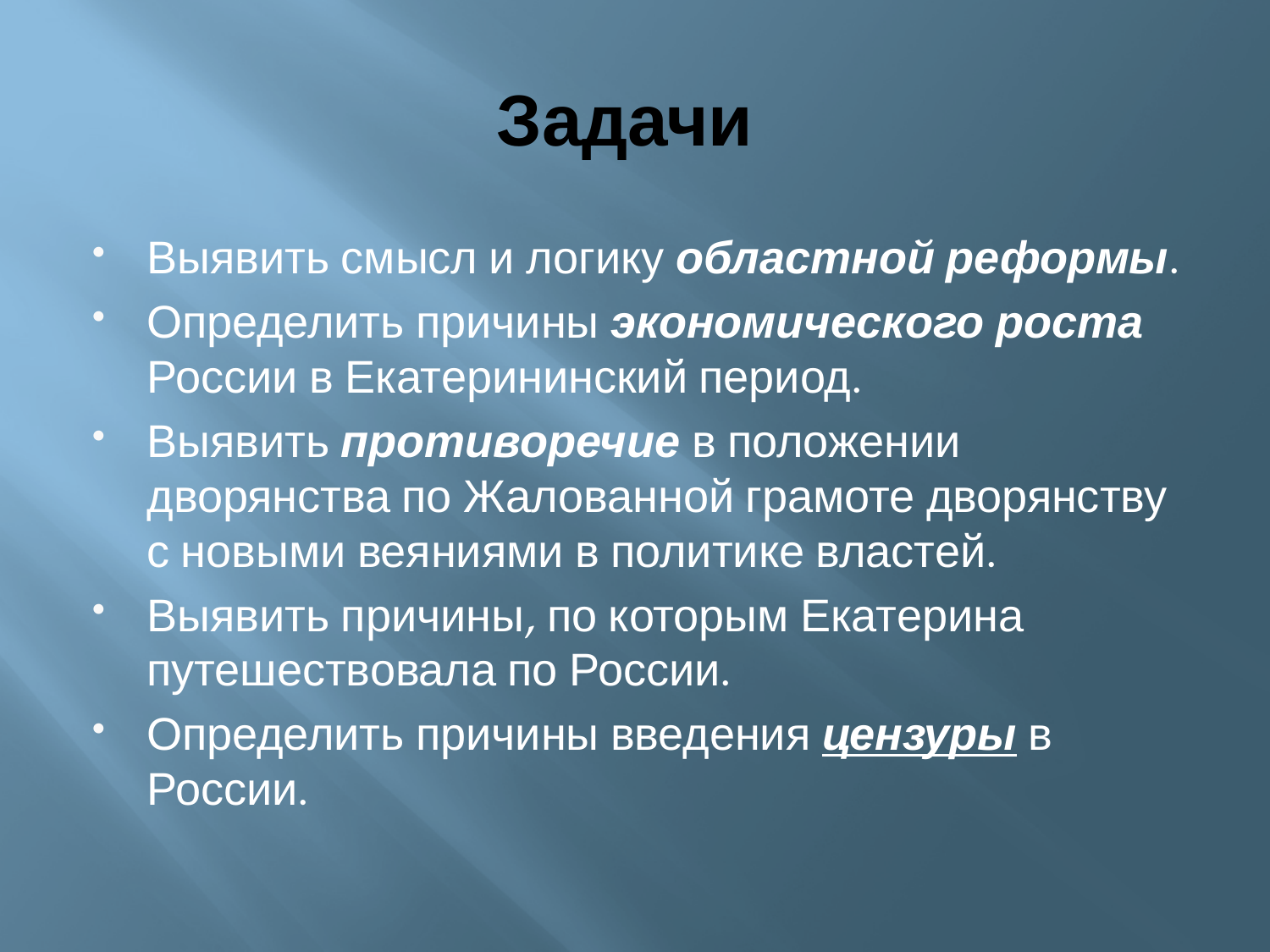

# Задачи
Выявить смысл и логику областной реформы.
Определить причины экономического роста России в Екатерининский период.
Выявить противоречие в положении дворянства по Жалованной грамоте дворянству с новыми веяниями в политике властей.
Выявить причины, по которым Екатерина путешествовала по России.
Определить причины введения цензуры в России.